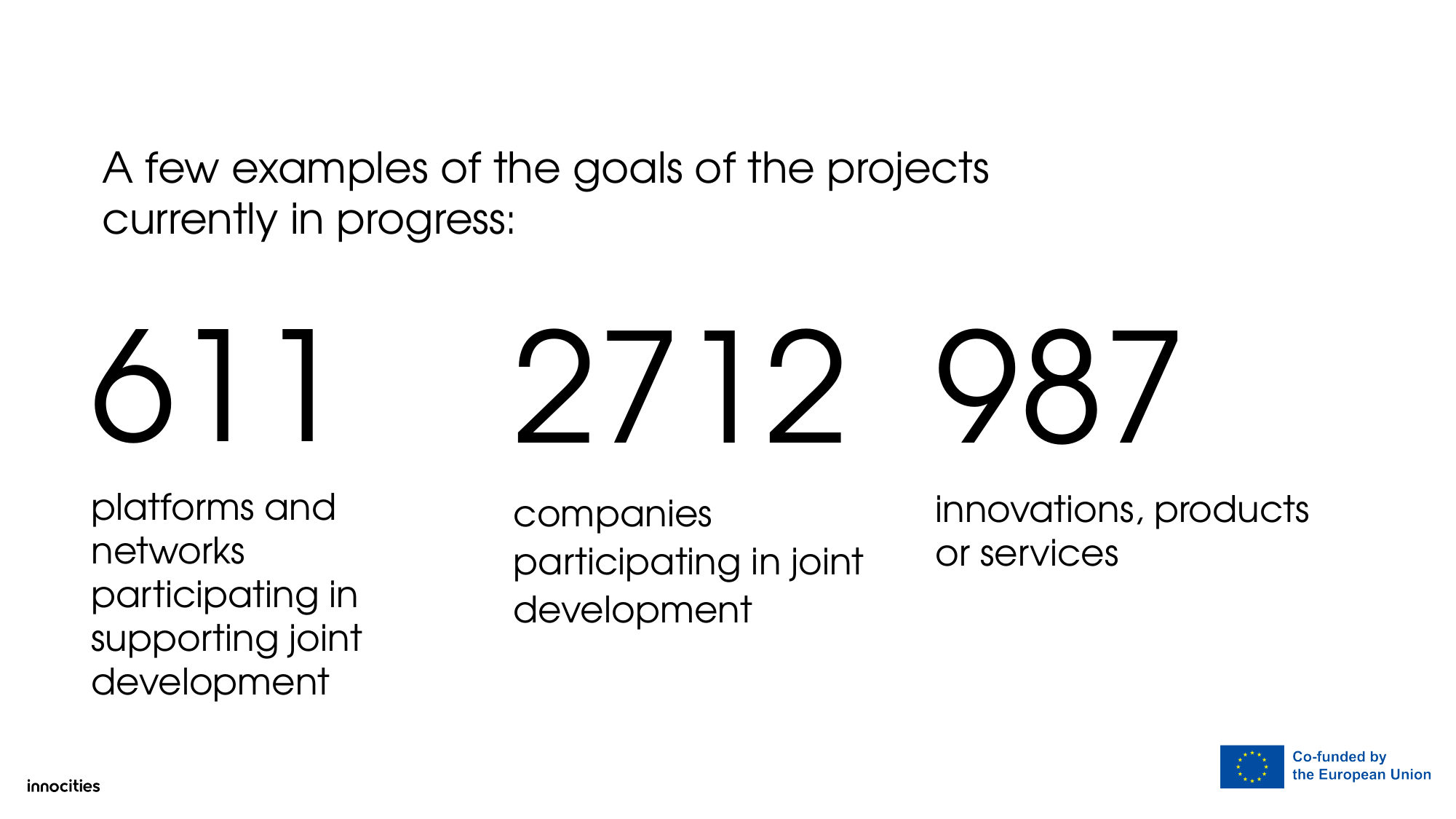

A few examples of the goals of the projects currently in progress:
611
2712
987
platforms and networks participating in supporting joint development

companies participating in joint development

innovations, products or services